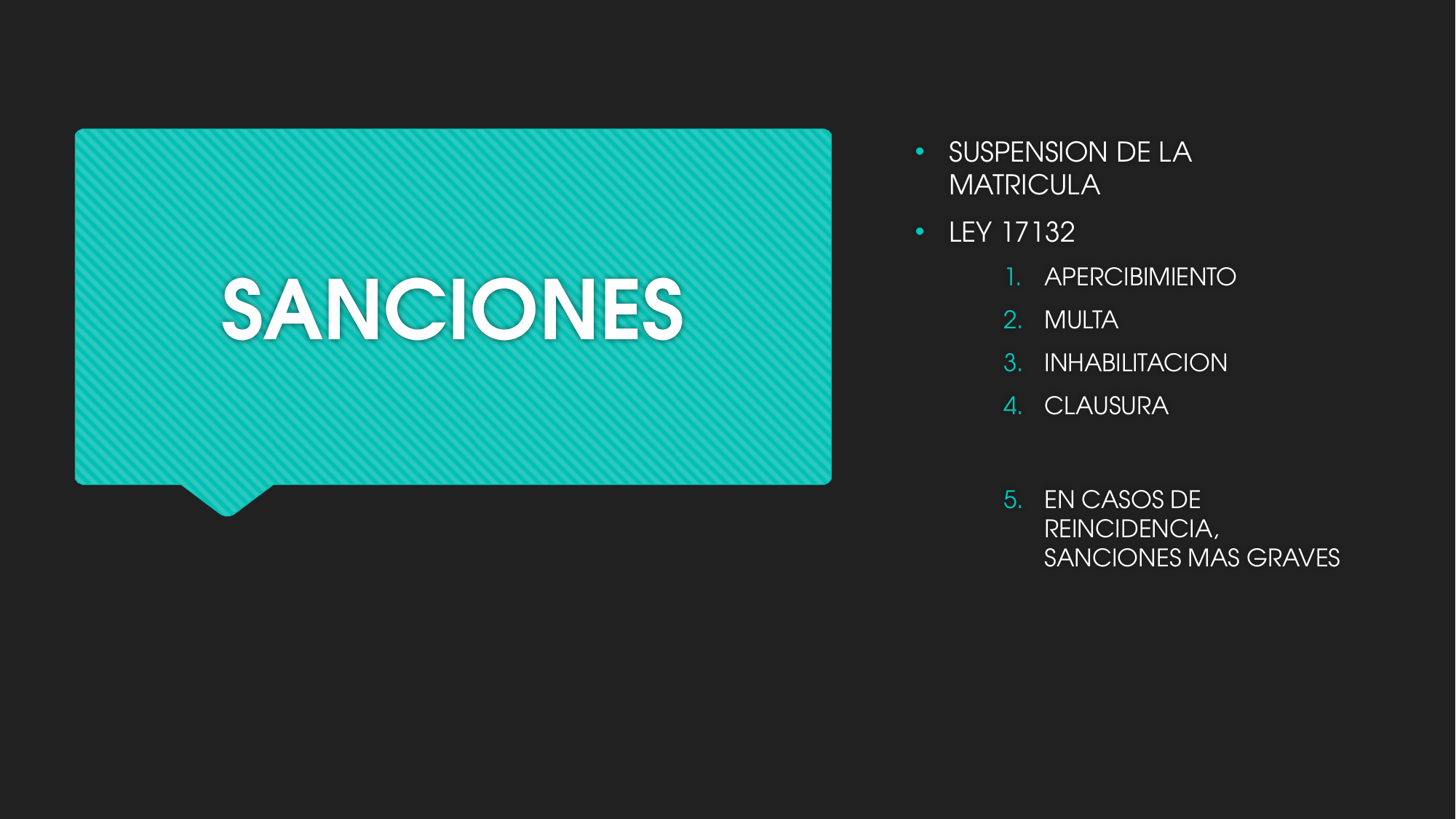

SUSPENSION DE LA MATRICULA
LEY 17132
APERCIBIMIENTO
MULTA
INHABILITACION
CLAUSURA

EN CASOS DE REINCIDENCIA, SANCIONES MAS GRAVES
# SANCIONES